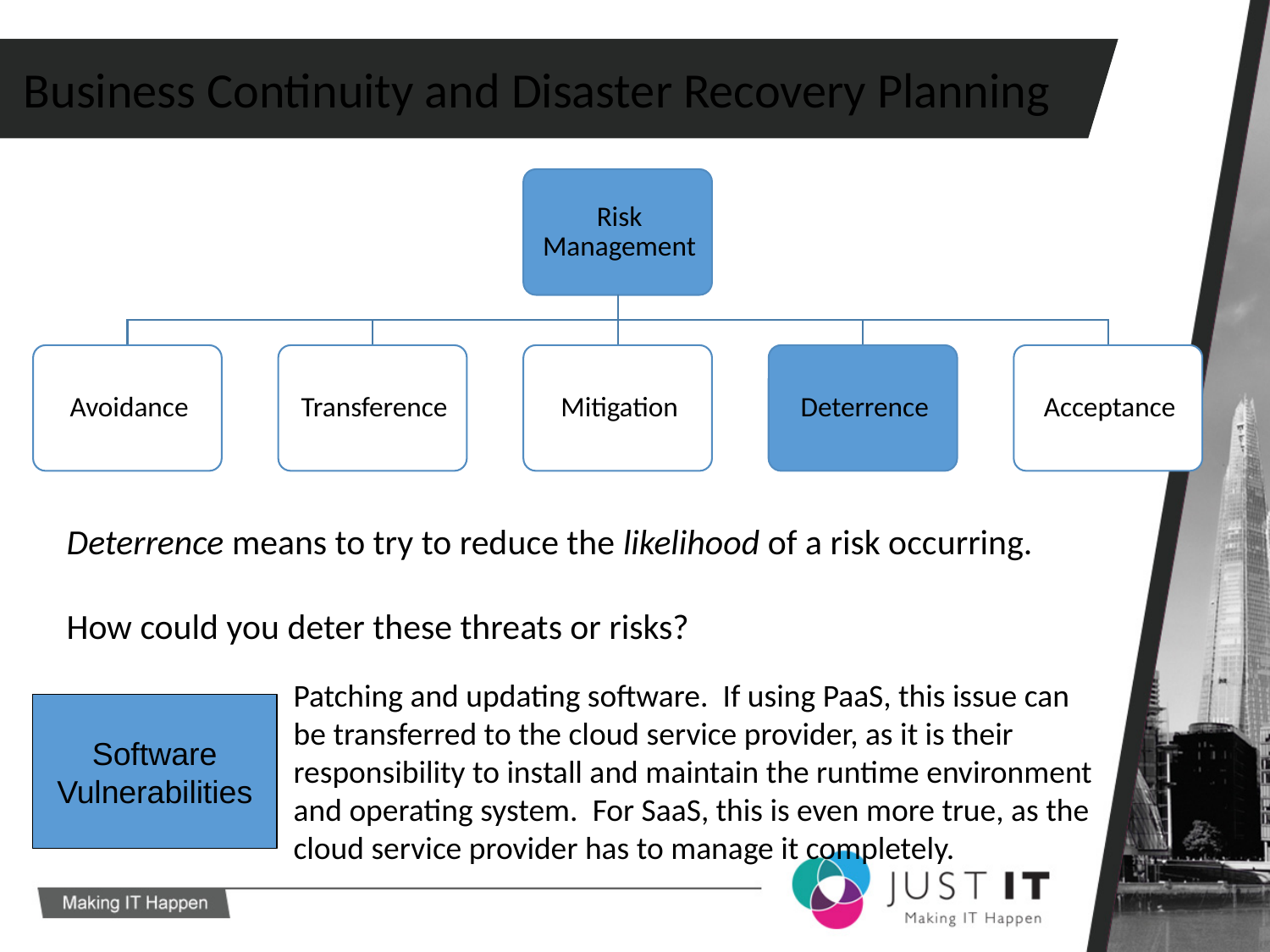

Business Continuity and Disaster Recovery Planning
Risk Management
Avoidance
Transference
Mitigation
Deterrence
Acceptance
Deterrence means to try to reduce the likelihood of a risk occurring.

How could you deter these threats or risks?
Patching and updating software.  If using PaaS, this issue can be transferred to the cloud service provider, as it is their responsibility to install and maintain the runtime environment and operating system.  For SaaS, this is even more true, as the cloud service provider has to manage it completely.
Software Vulnerabilities